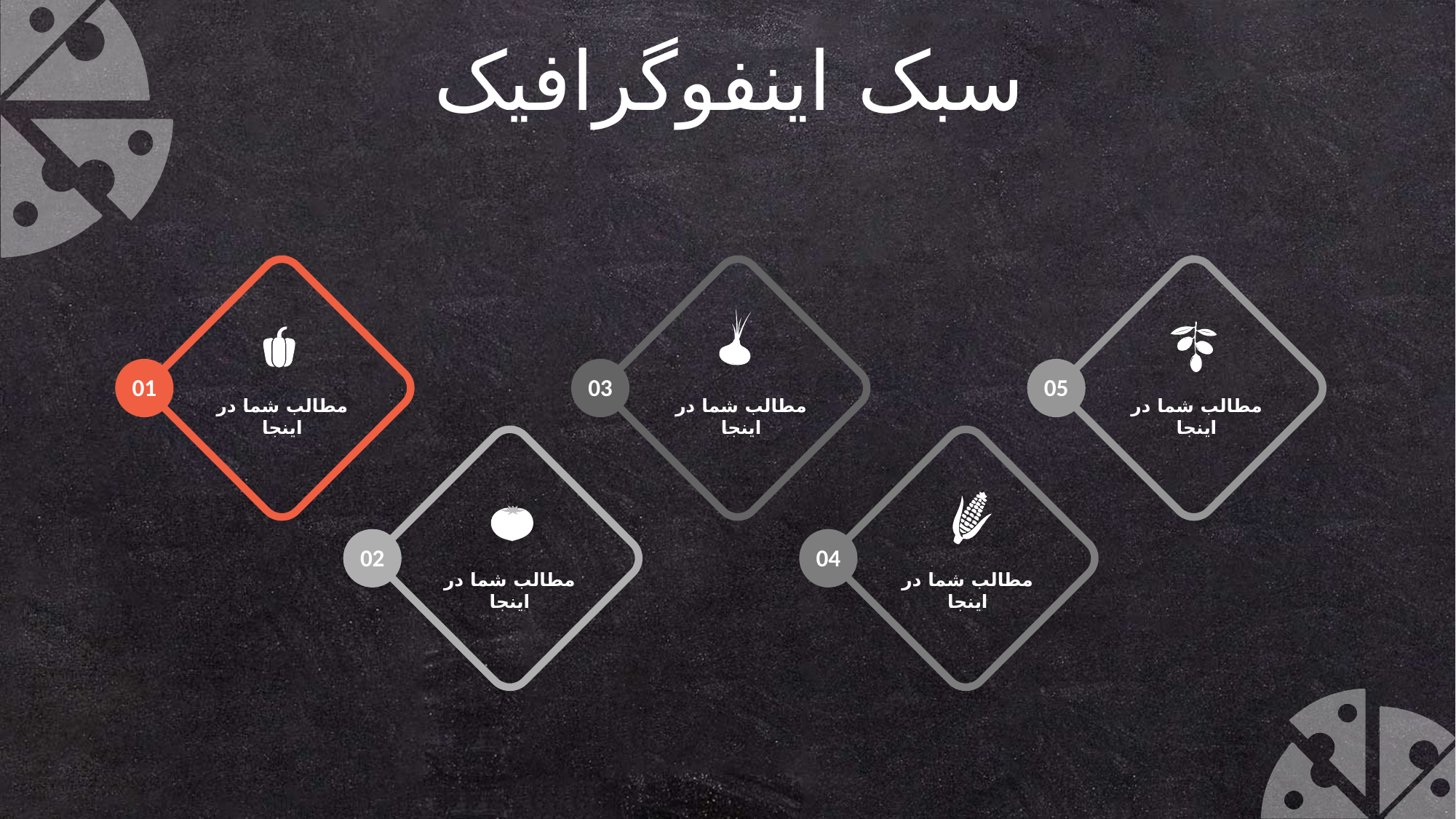

سبک اینفوگرافیک

01

03

05

مطالب شما در اینجا

مطالب شما در اینجا

مطالب شما در اینجا

02

04

مطالب شما در اینجا

مطالب شما در اینجا